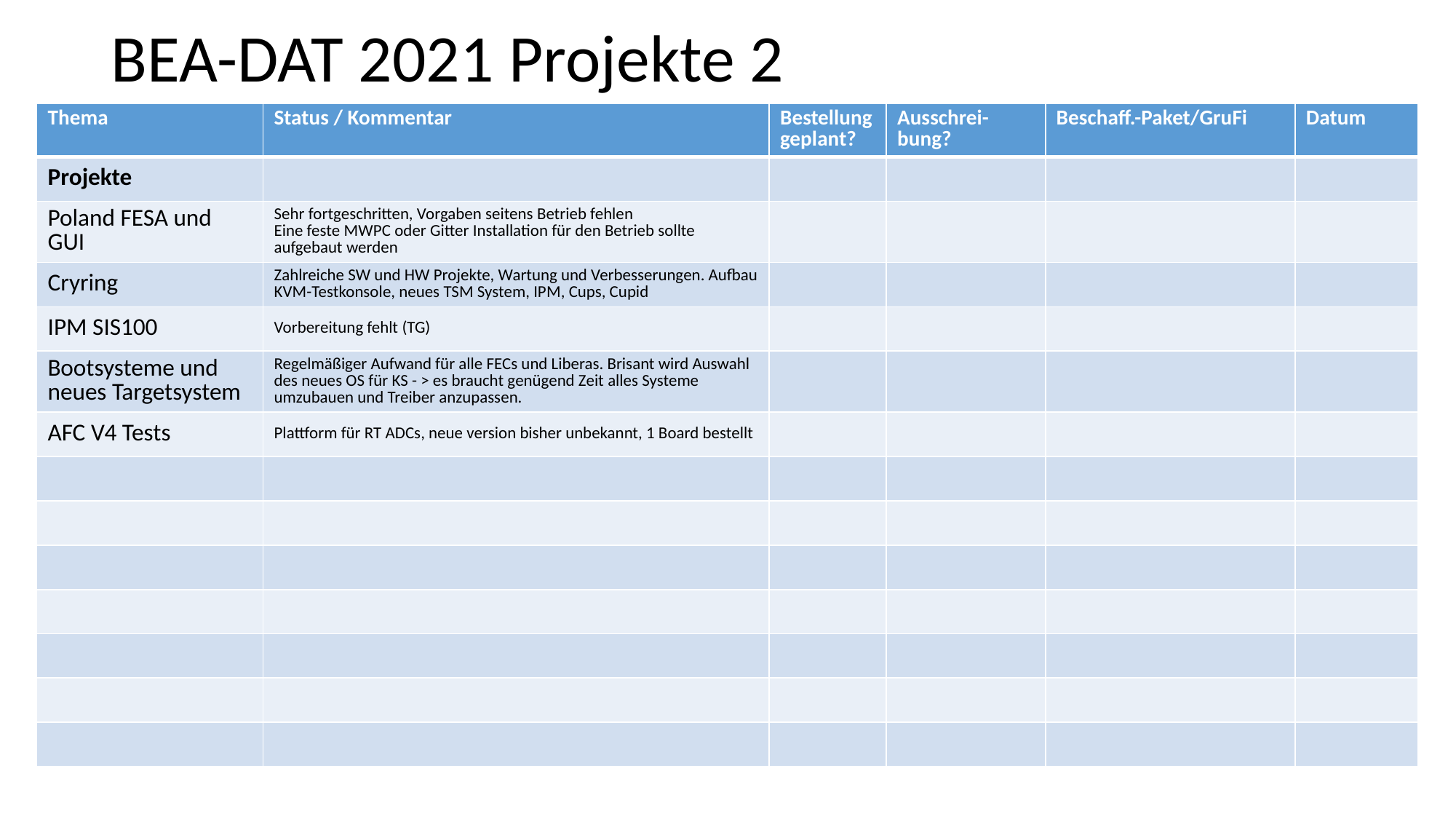

# BEA-DAT 2021 Projekte 2
| Thema | Status / Kommentar | Bestellung geplant? | Ausschrei-bung? | Beschaff.-Paket/GruFi | Datum |
| --- | --- | --- | --- | --- | --- |
| Projekte |  |  |  |  |  |
| Poland FESA und GUI | Sehr fortgeschritten, Vorgaben seitens Betrieb fehlen Eine feste MWPC oder Gitter Installation für den Betrieb sollte aufgebaut werden |  |  |  |  |
| Cryring | Zahlreiche SW und HW Projekte, Wartung und Verbesserungen. Aufbau KVM-Testkonsole, neues TSM System, IPM, Cups, Cupid |  |  |  |  |
| IPM SIS100 | Vorbereitung fehlt (TG) |  |  |  |  |
| Bootsysteme und neues Targetsystem | Regelmäßiger Aufwand für alle FECs und Liberas. Brisant wird Auswahl des neues OS für KS - > es braucht genügend Zeit alles Systeme umzubauen und Treiber anzupassen. |  |  |  |  |
| AFC V4 Tests | Plattform für RT ADCs, neue version bisher unbekannt, 1 Board bestellt |  |  |  |  |
|  |  |  |  |  |  |
|  |  |  |  |  |  |
|  |  |  |  |  |  |
|  |  |  |  |  |  |
|  |  |  |  |  |  |
|  |  |  |  |  |  |
|  |  |  |  |  |  |